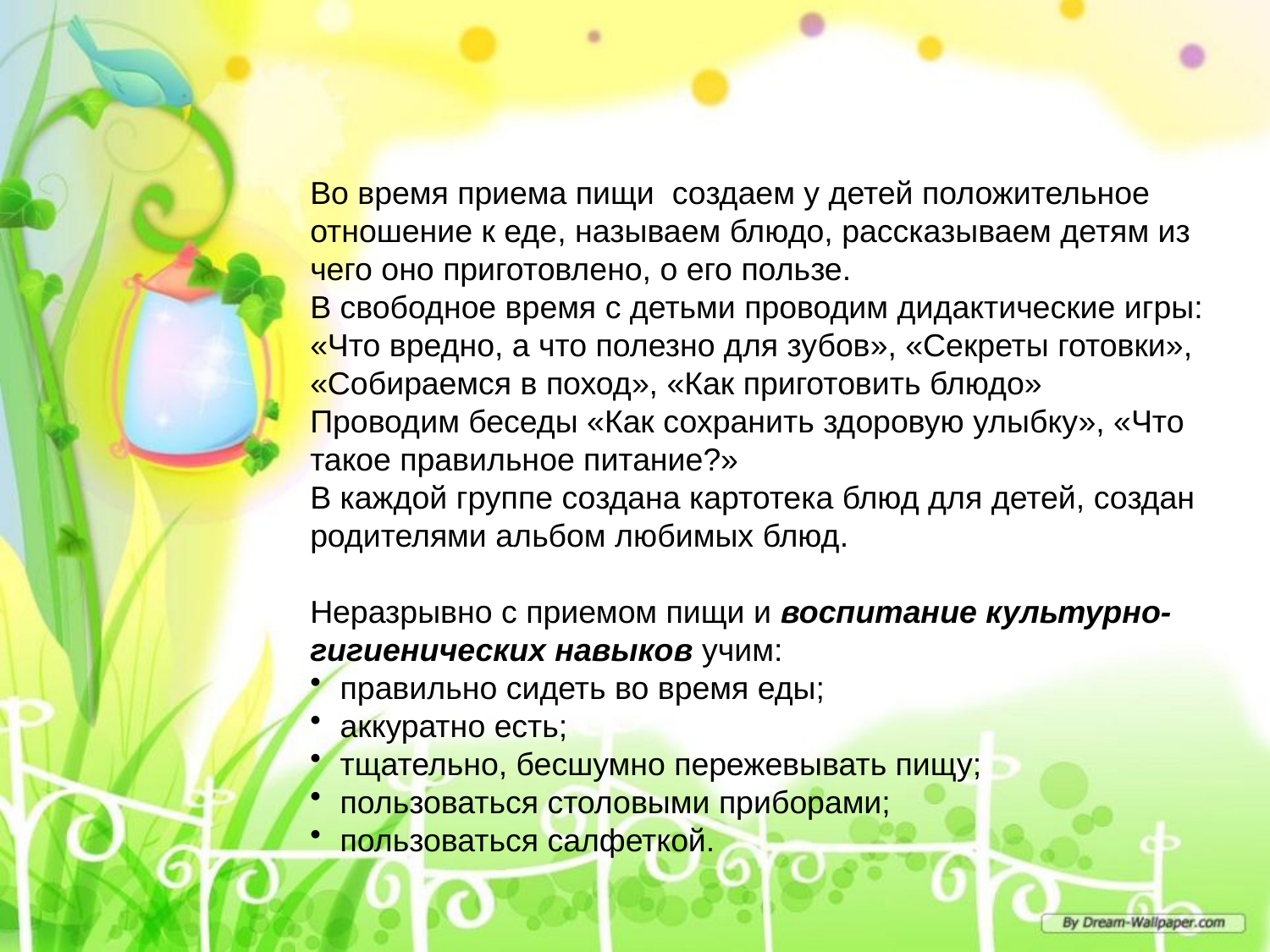

Во время приема пищи  создаем у детей положительное отношение к еде, называем блюдо, рассказываем детям из чего оно приготовлено, о его пользе.
В свободное время с детьми проводим дидактические игры: «Что вредно, а что полезно для зубов», «Секреты готовки», «Собираемся в поход», «Как приготовить блюдо»
Проводим беседы «Как сохранить здоровую улыбку», «Что такое правильное питание?»
В каждой группе создана картотека блюд для детей, создан родителями альбом любимых блюд.

Неразрывно с приемом пищи и воспитание культурно-гигиенических навыков учим:
правильно сидеть во время еды;
аккуратно есть;
тщательно, бесшумно пережевывать пищу;
пользоваться столовыми приборами;
пользоваться салфеткой.